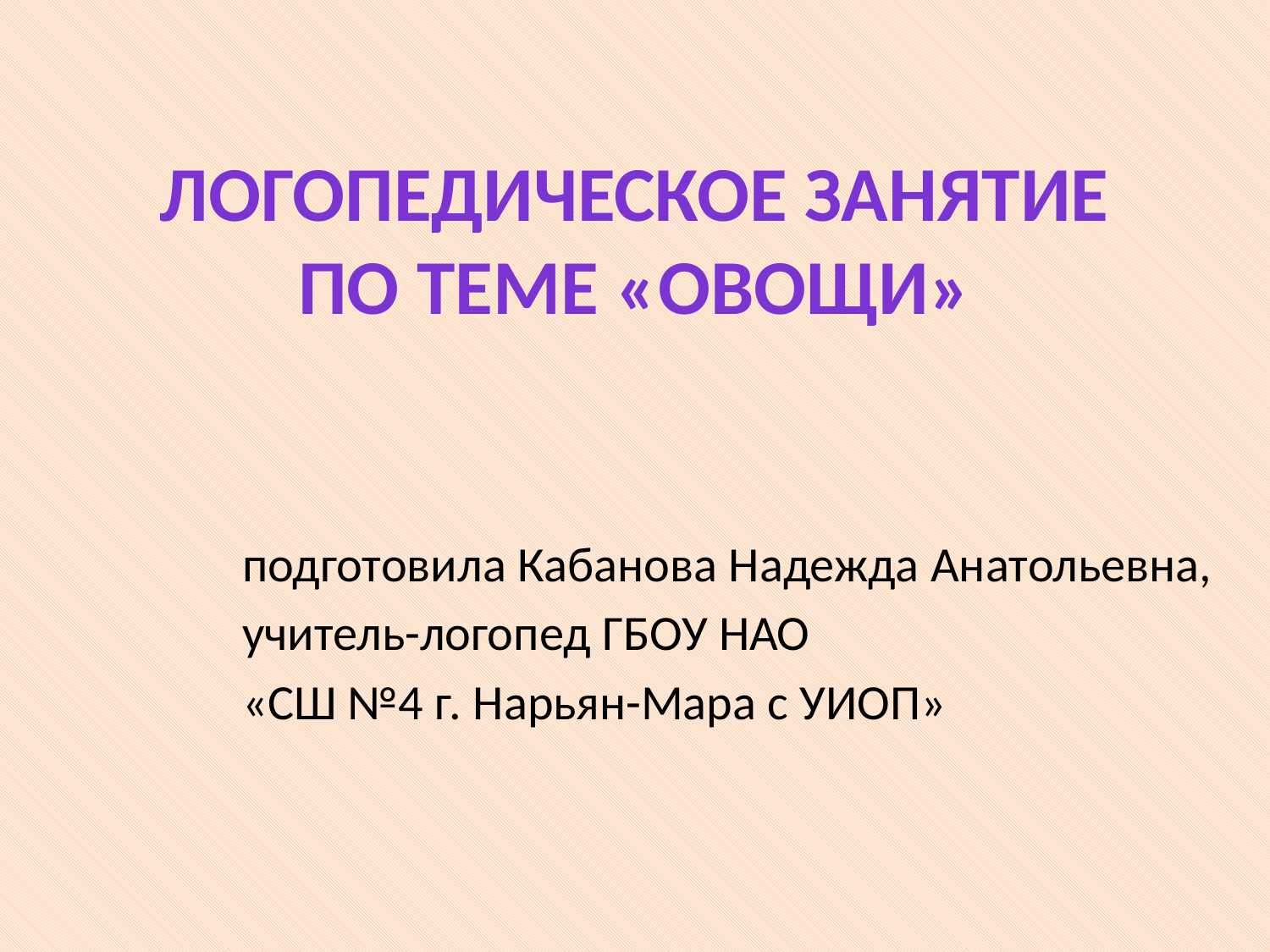

# Логопедическое занятие по теме «Овощи»
подготовила Кабанова Надежда Анатольевна,
учитель-логопед ГБОУ НАО
«СШ №4 г. Нарьян-Мара с УИОП»